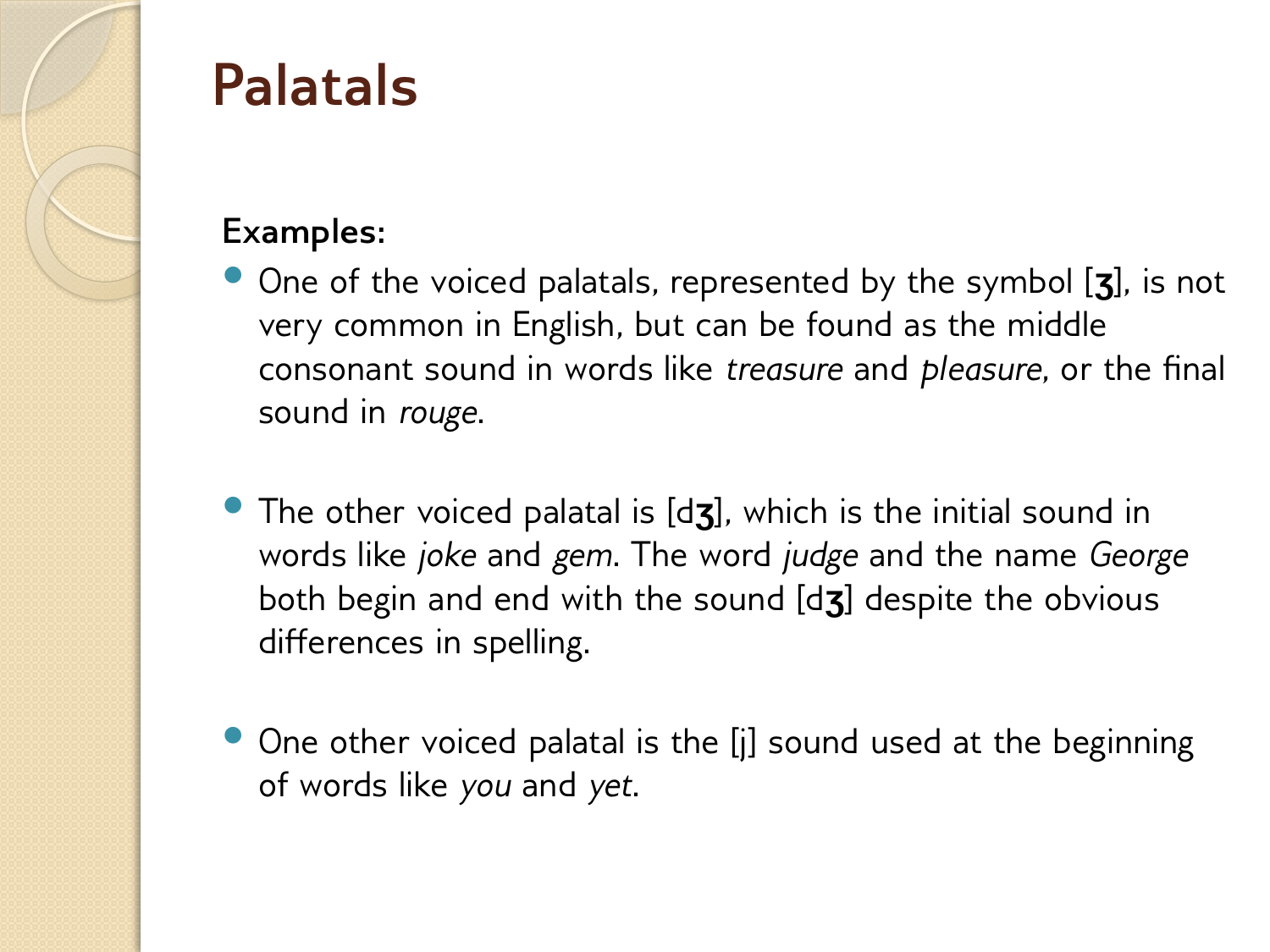

# Palatals
Examples:
One of the voiced palatals, represented by the symbol [ʒ], is not very common in English, but can be found as the middle consonant sound in words like treasure and pleasure, or the final sound in rouge.

The other voiced palatal is [dʒ], which is the initial sound in words like joke and gem. The word judge and the name George both begin and end with the sound [dʒ] despite the obvious differences in spelling.

One other voiced palatal is the [j] sound used at the beginning of words like you and yet.